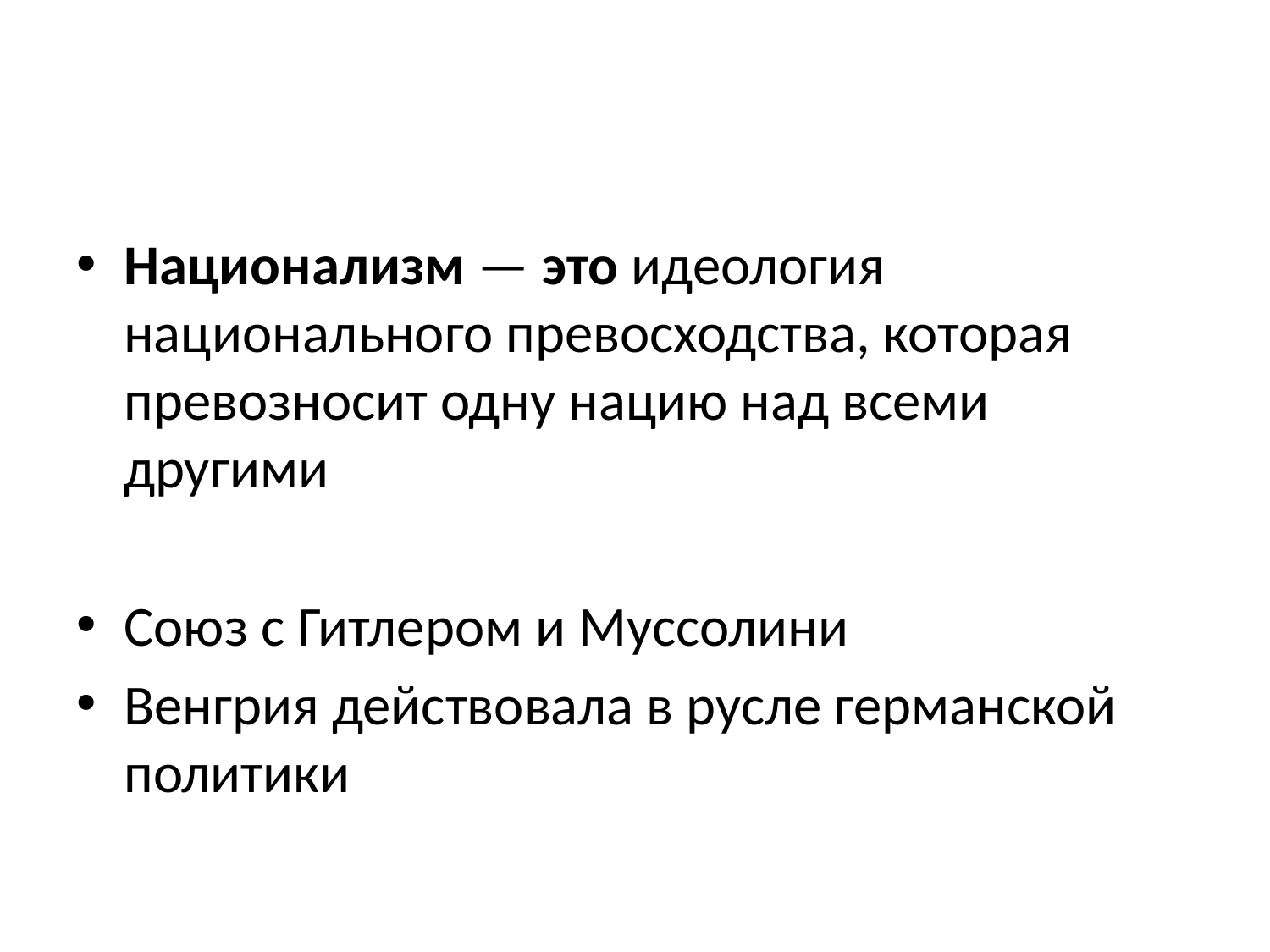

#
Национализм — это идеология национального превосходства, которая превозносит одну нацию над всеми другими

Союз с Гитлером и Муссолини
Венгрия действовала в русле германской политики